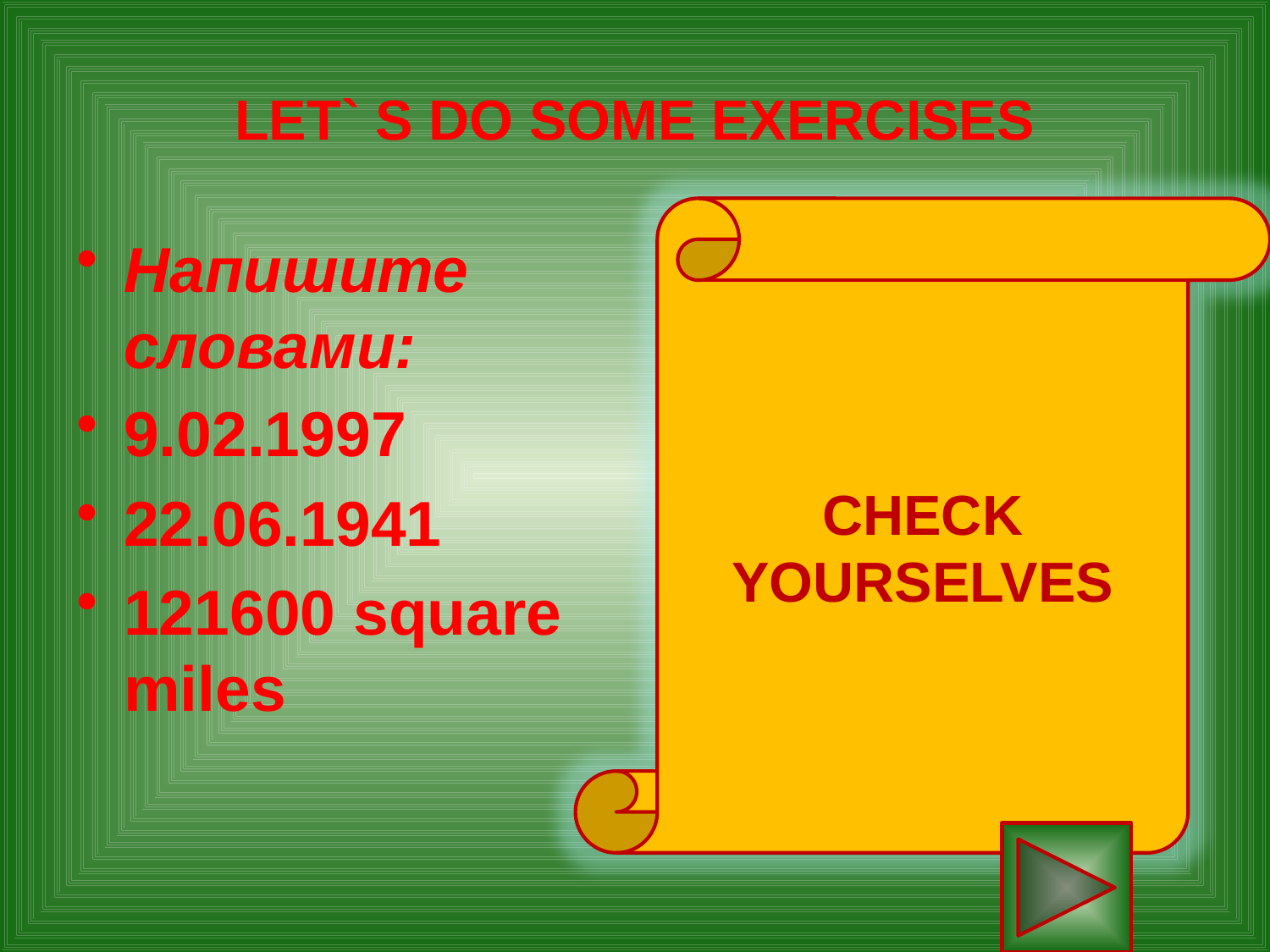

# LET` S DO SOME EXERCISES
CHECK
YOURSELVES
Напишите словами:
9.02.1997
22.06.1941
121600 square miles

The ninth of February nineteen ninety seven
The twenty second of June nineteen forty one
One hundred twenty one thousand six hundred square miles